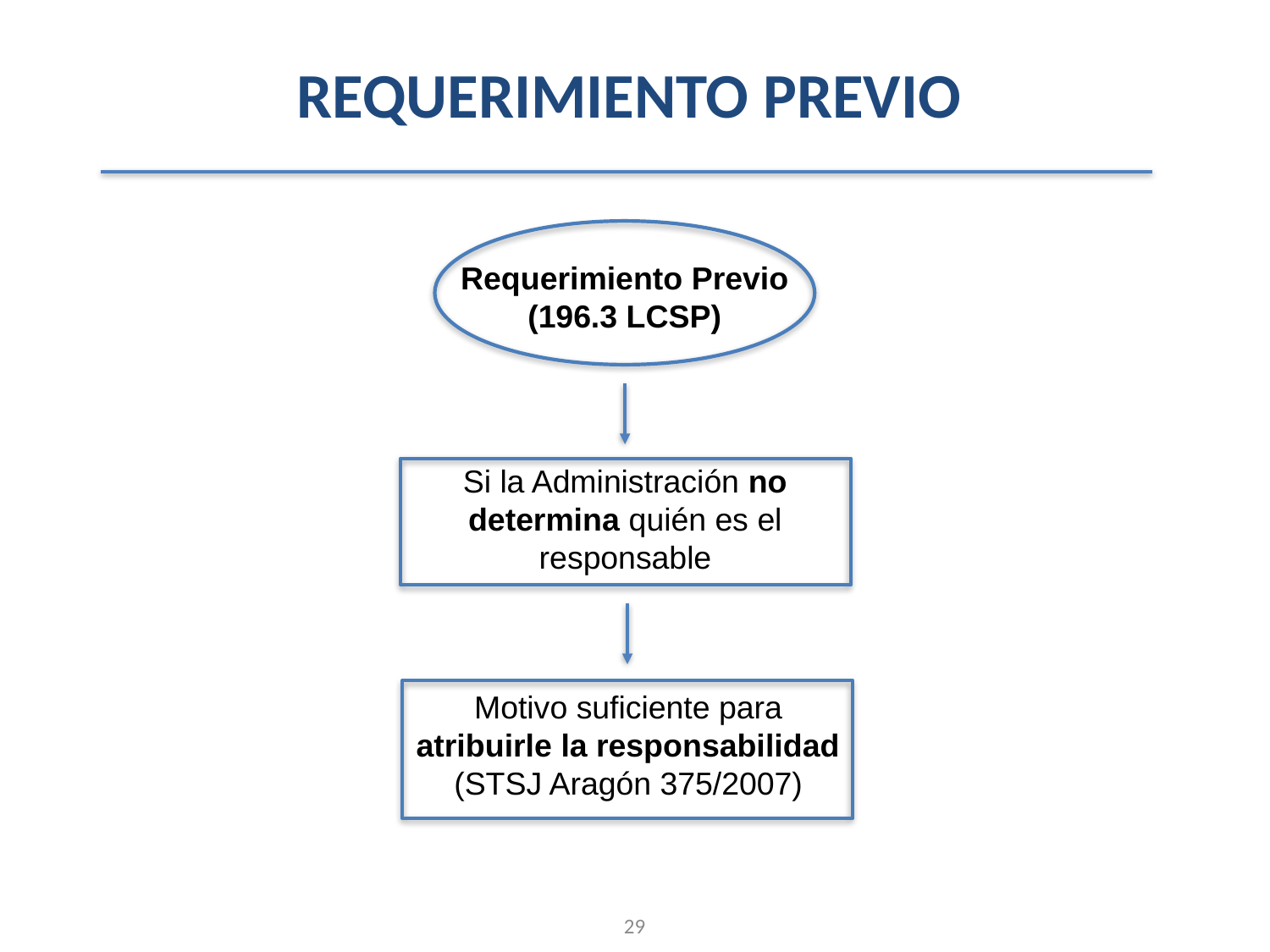

REQUERIMIENTO PREVIO

Requerimiento Previo
(196.3 LCSP)
Si la Administración no determina quién es el responsable

Motivo suficiente para atribuirle la responsabilidad (STSJ Aragón 375/2007)
29